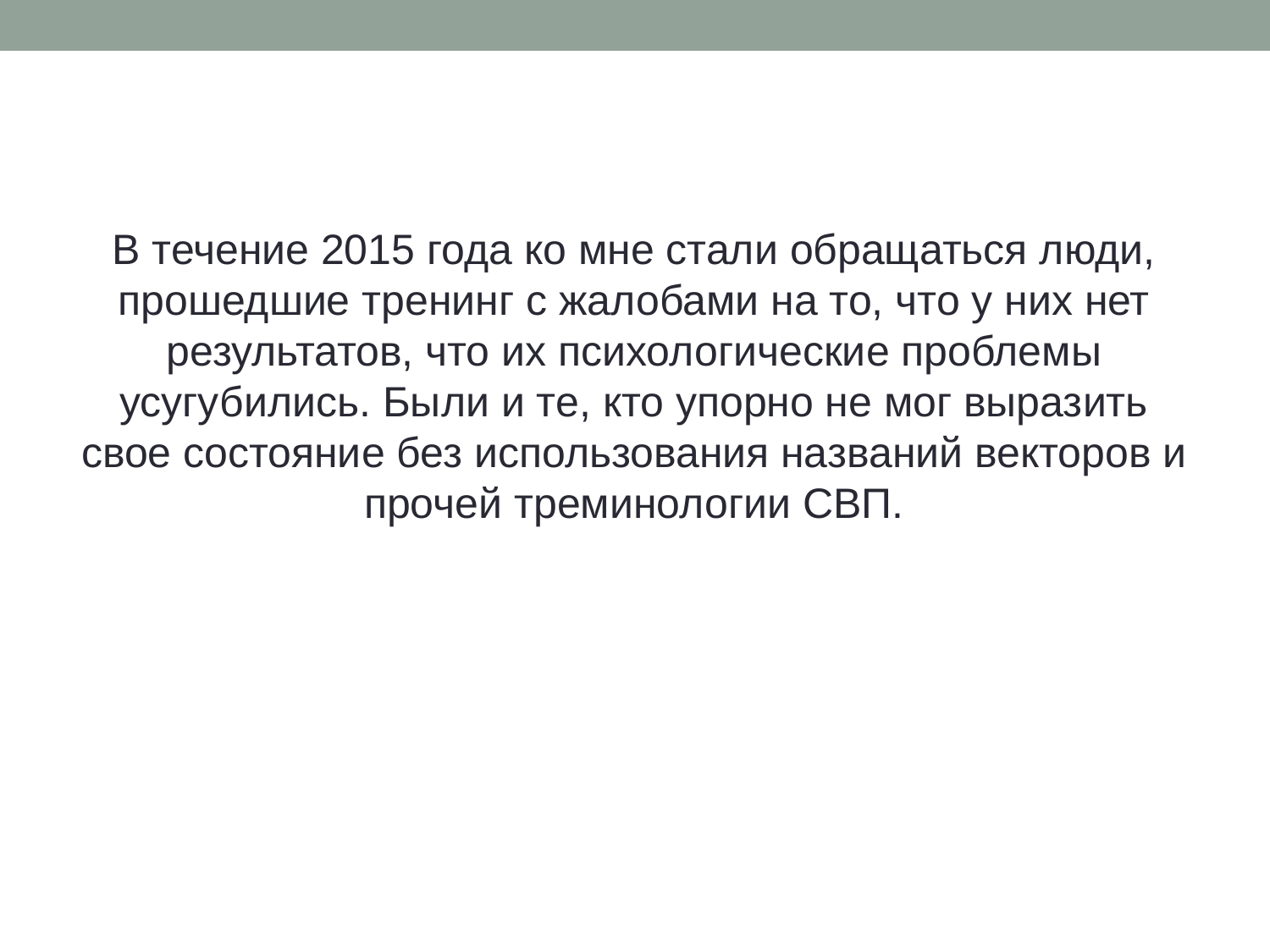

В течение 2015 года ко мне стали обращаться люди, прошедшие тренинг с жалобами на то, что у них нет результатов, что их психологические проблемы усугубились. Были и те, кто упорно не мог выразить свое состояние без использования названий векторов и прочей треминологии СВП.